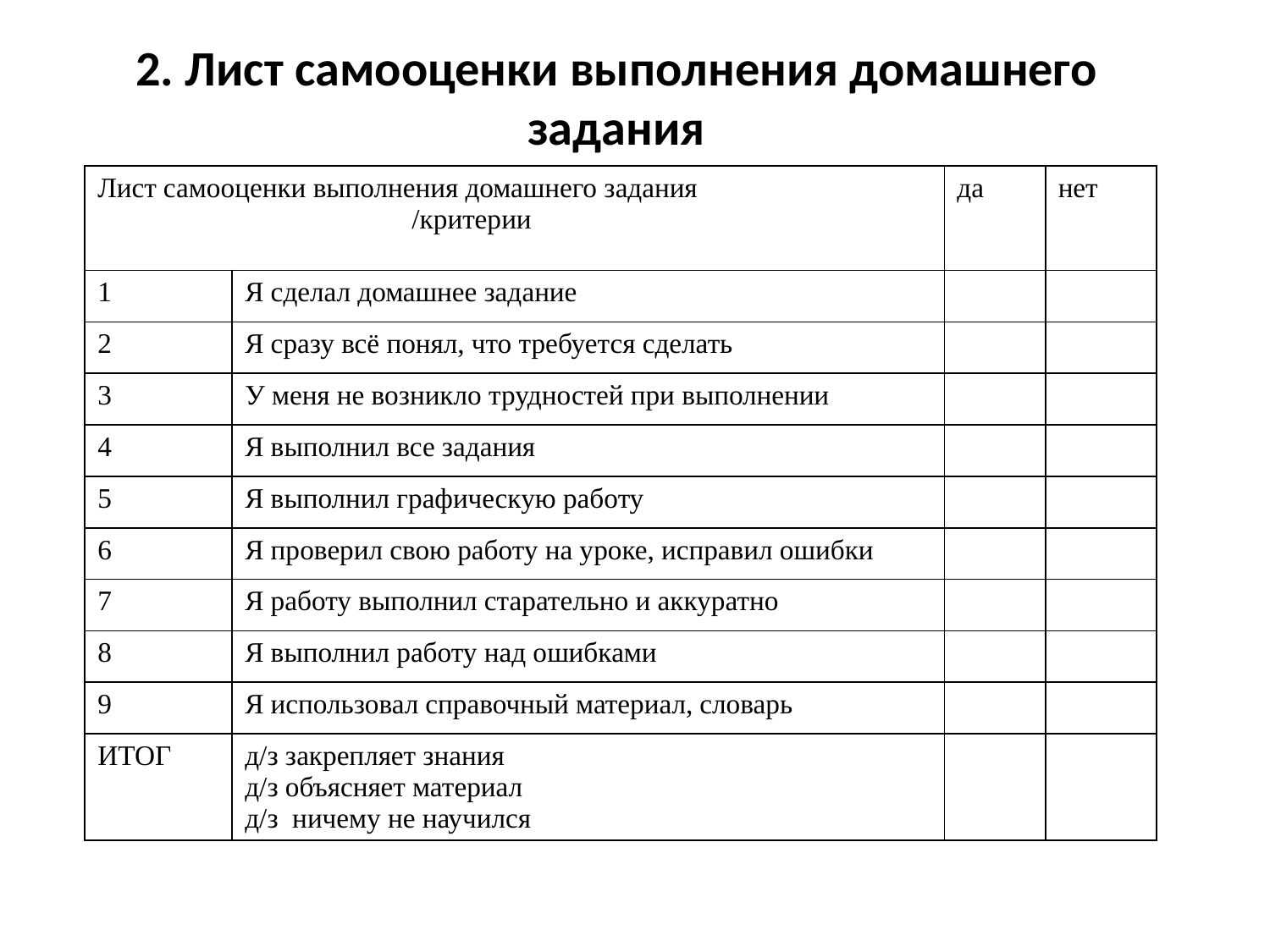

# 2. Лист самооценки выполнения домашнего задания
| Лист самооценки выполнения домашнего задания /критерии |  | да | нет |
| --- | --- | --- | --- |
| 1 | Я сделал домашнее задание |  |  |
| 2 | Я сразу всё понял, что требуется сделать |  |  |
| 3 | У меня не возникло трудностей при выполнении |  |  |
| 4 | Я выполнил все задания |  |  |
| 5 | Я выполнил графическую работу |  |  |
| 6 | Я проверил свою работу на уроке, исправил ошибки |  |  |
| 7 | Я работу выполнил старательно и аккуратно |  |  |
| 8 | Я выполнил работу над ошибками |  |  |
| 9 | Я использовал справочный материал, словарь |  |  |
| ИТОГ | д/з закрепляет знания д/з объясняет материал д/з ничему не научился |  |  |